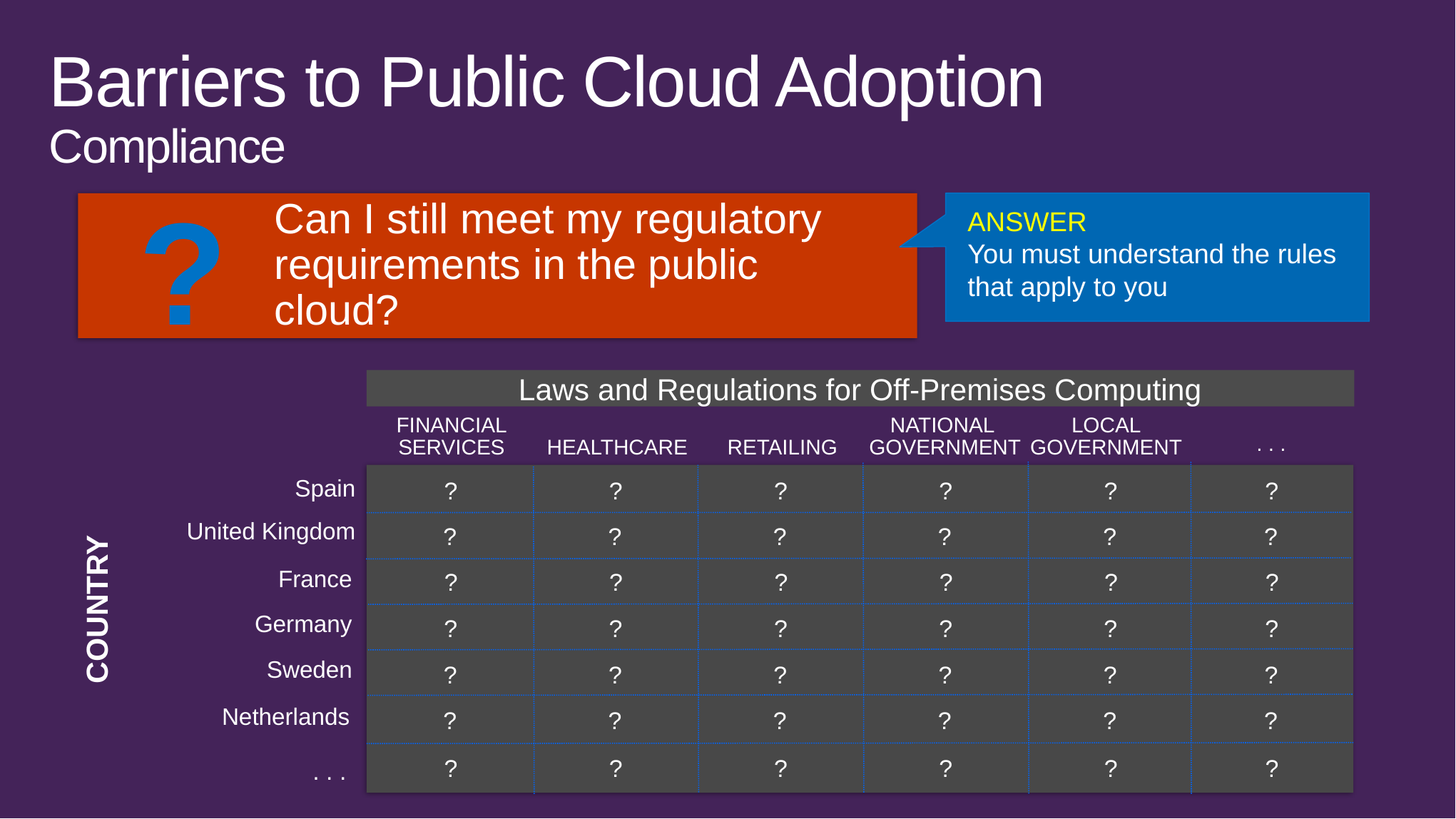

# Barriers to Public Cloud Adoption Compliance

?
Can I still meet my regulatory requirements in the public cloud?
ANSWER
You must understand the rules that apply to you

Laws and Regulations for Off-Premises Computing
FINANCIAL
SERVICES
NATIONAL
GOVERNMENT
LOCAL
GOVERNMENT
. . .
HEALTHCARE
RETAILING

?
?
?
?
?
?
?
?
?
?
?
?
?
?
?
?
?
?
?
?
?
?
?
?
?
?
?
?
?
?
?
?
?
?
?
?
?
?
?
?
?
?
Spain
United Kingdom
France
COUNTRY
Germany
Sweden
Netherlands
. . .